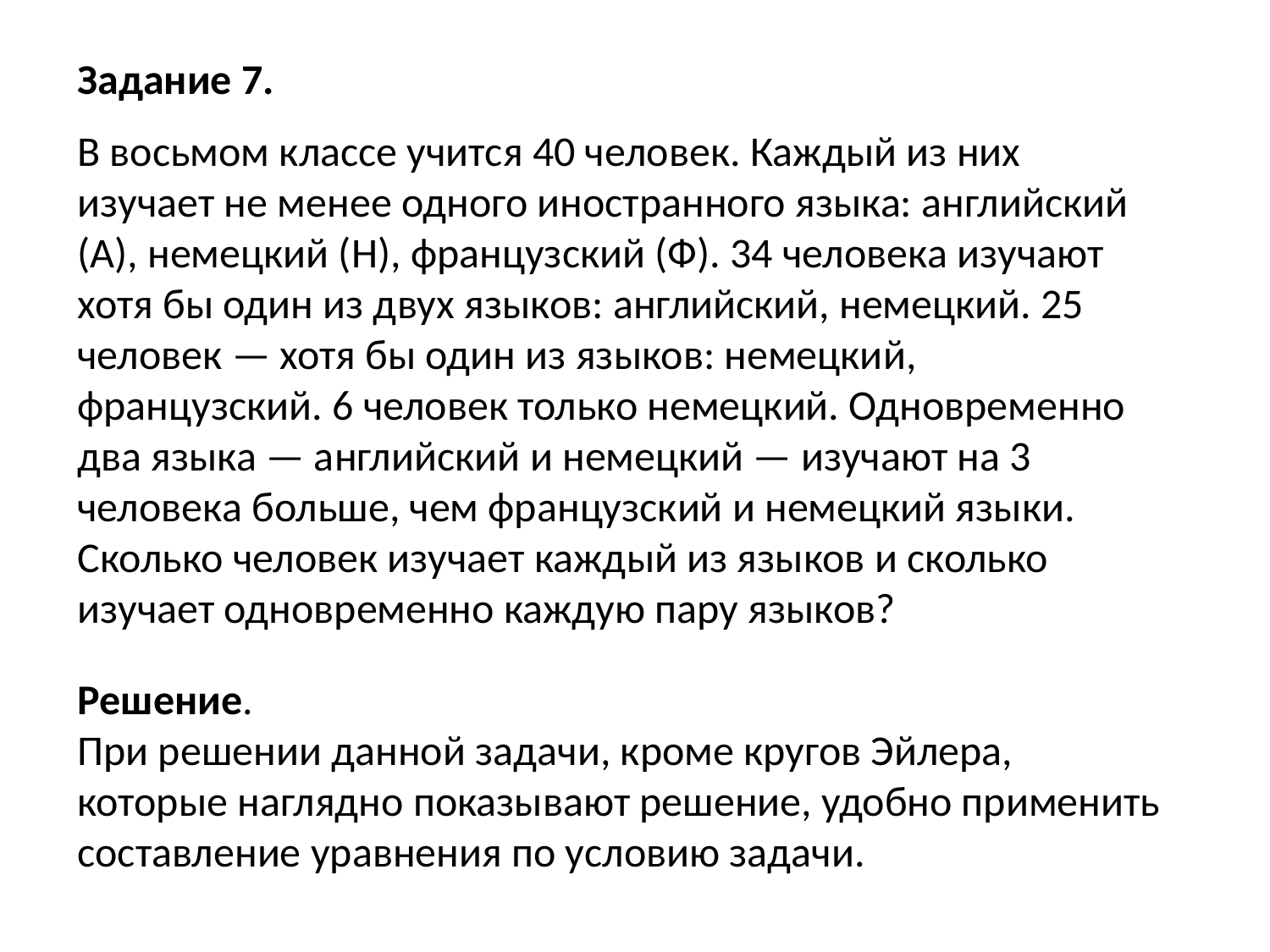

Задание 7.
В восьмом классе учится 40 человек. Каждый из них изучает не менее одного иностранного языка: английский (А), немецкий (Н), французский (Ф). 34 человека изучают хотя бы один из двух языков: английский, немецкий. 25 человек — хотя бы один из языков: немецкий, французский. 6 человек только немецкий. Одновременно два языка — английский и немецкий — изучают на 3 человека больше, чем французский и немецкий языки. Сколько человек изучает каждый из языков и сколько изучает одновременно каждую пару языков?

Решение.
При решении данной задачи, кроме кругов Эйлера, которые наглядно показывают решение, удобно применить составление уравнения по условию задачи.